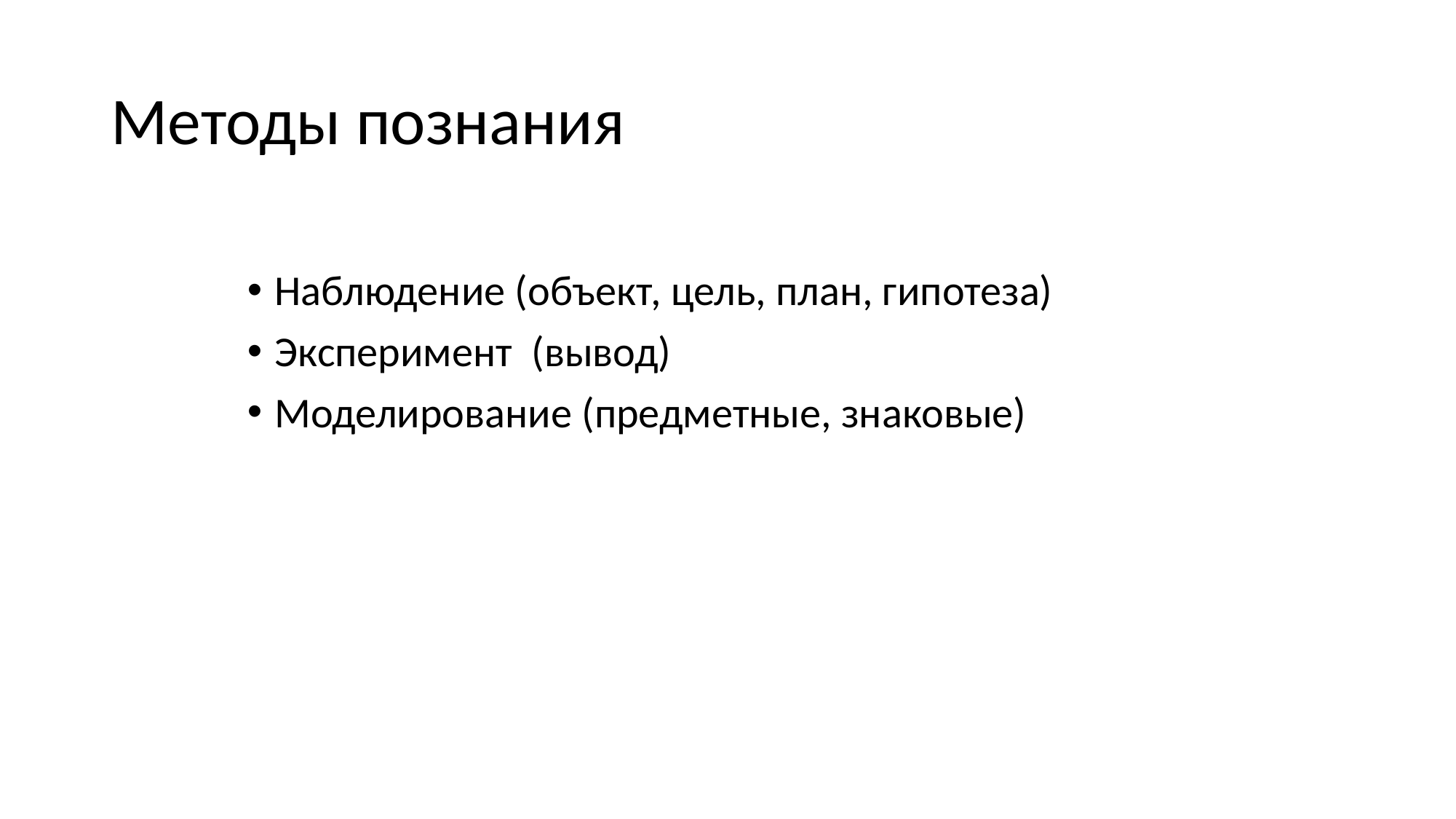

# Методы познания
Наблюдение (объект, цель, план, гипотеза)
Эксперимент  (вывод)
Моделирование (предметные, знаковые)